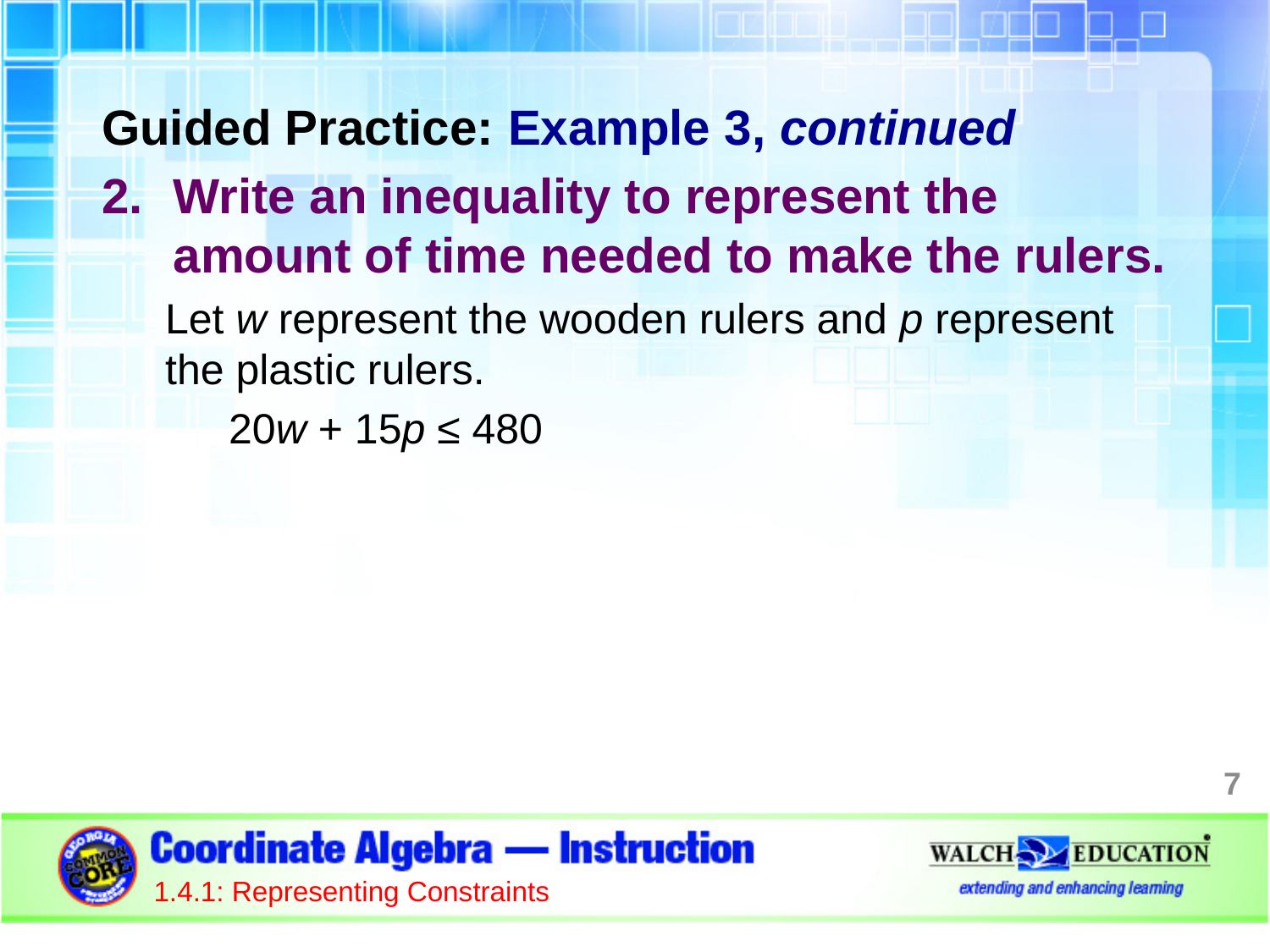

Guided Practice: Example 3, continued
Write an inequality to represent the amount of time needed to make the rulers.
Let w represent the wooden rulers and p represent the plastic rulers.
20w + 15p ≤ 480
7
1.4.1: Representing Constraints